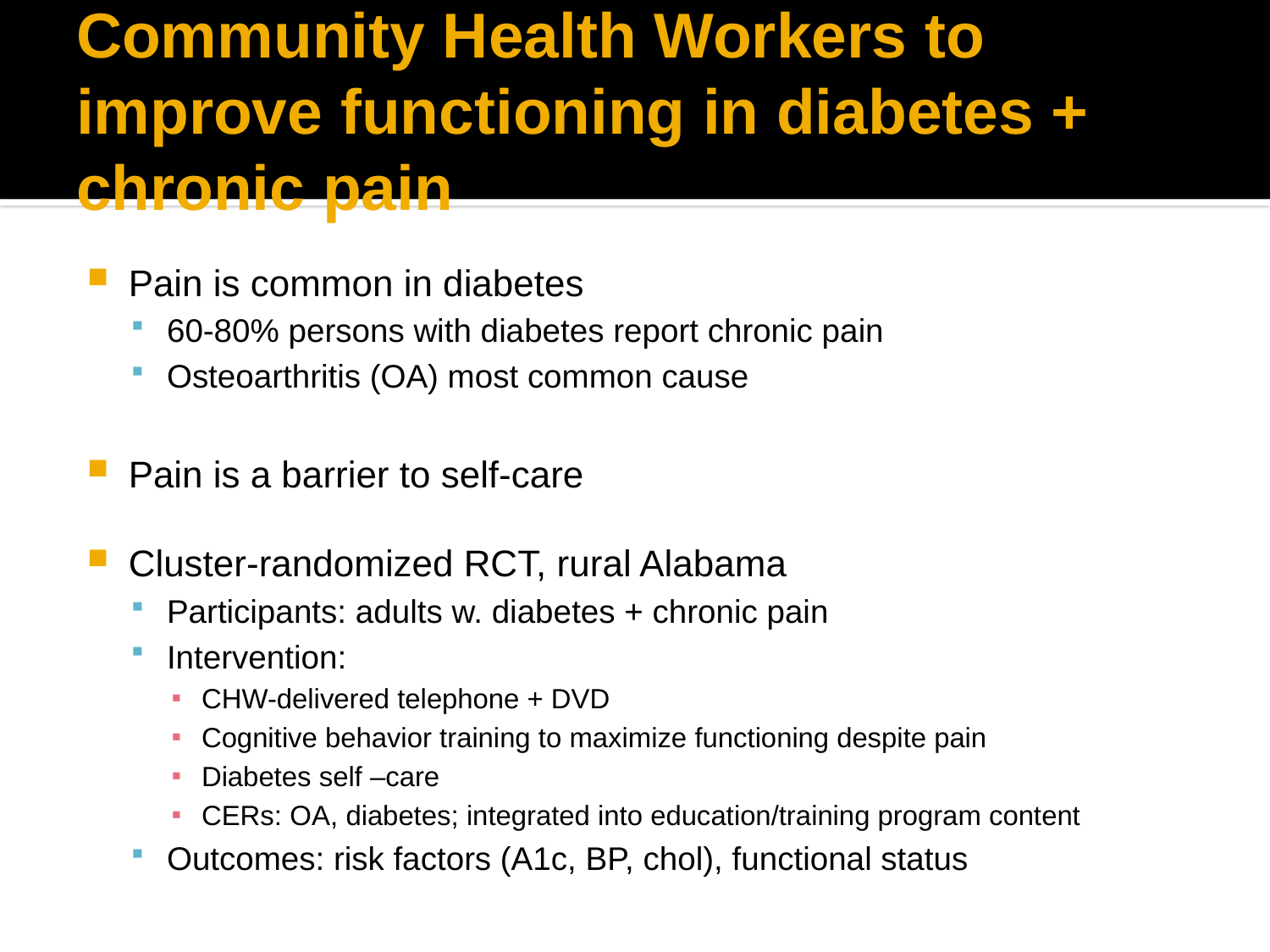

# Community Health Workers to improve functioning in diabetes + chronic pain
Pain is common in diabetes
60-80% persons with diabetes report chronic pain
Osteoarthritis (OA) most common cause

Pain is a barrier to self-care

Cluster-randomized RCT, rural Alabama
Participants: adults w. diabetes + chronic pain
Intervention:
CHW-delivered telephone + DVD
Cognitive behavior training to maximize functioning despite pain
Diabetes self –care
CERs: OA, diabetes; integrated into education/training program content
Outcomes: risk factors (A1c, BP, chol), functional status